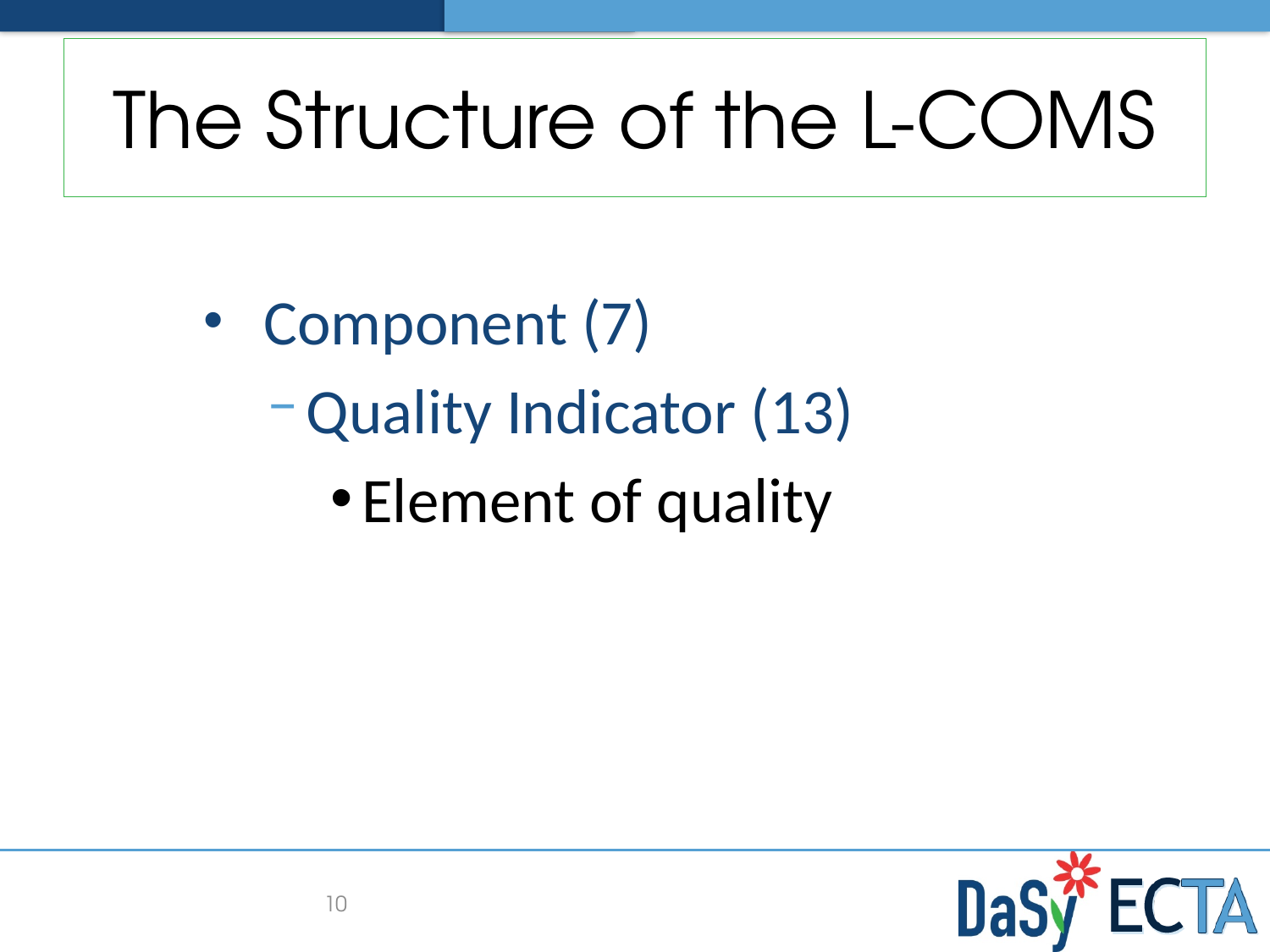

# The Structure of the L-COMS
 Component (7)
Quality Indicator (13)
Element of quality
10